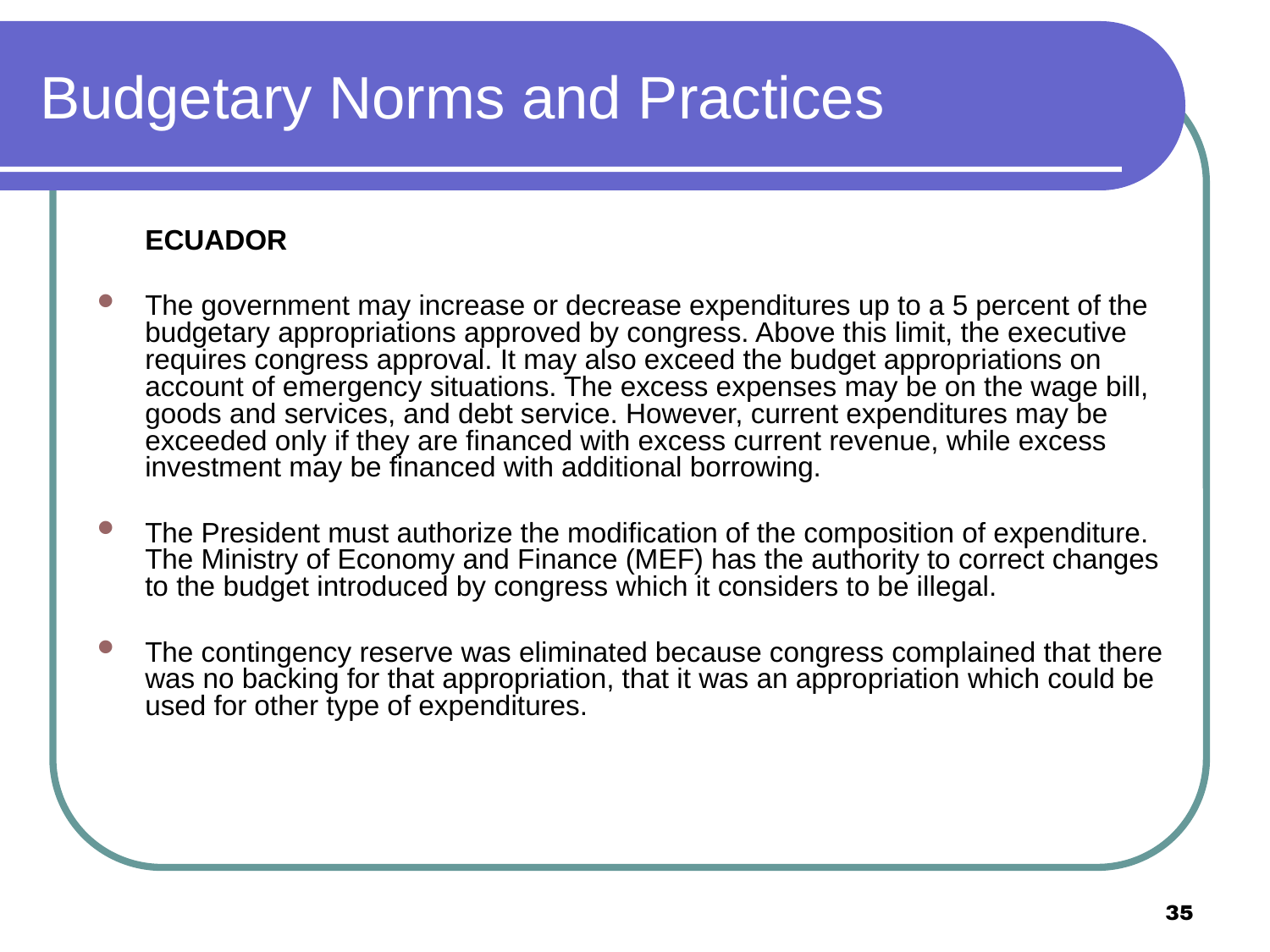

# Budgetary Norms and Practices
	ECUADOR

The government may increase or decrease expenditures up to a 5 percent of the budgetary appropriations approved by congress. Above this limit, the executive requires congress approval. It may also exceed the budget appropriations on account of emergency situations. The excess expenses may be on the wage bill, goods and services, and debt service. However, current expenditures may be exceeded only if they are financed with excess current revenue, while excess investment may be financed with additional borrowing.

The President must authorize the modification of the composition of expenditure. The Ministry of Economy and Finance (MEF) has the authority to correct changes to the budget introduced by congress which it considers to be illegal.

The contingency reserve was eliminated because congress complained that there was no backing for that appropriation, that it was an appropriation which could be used for other type of expenditures.
35